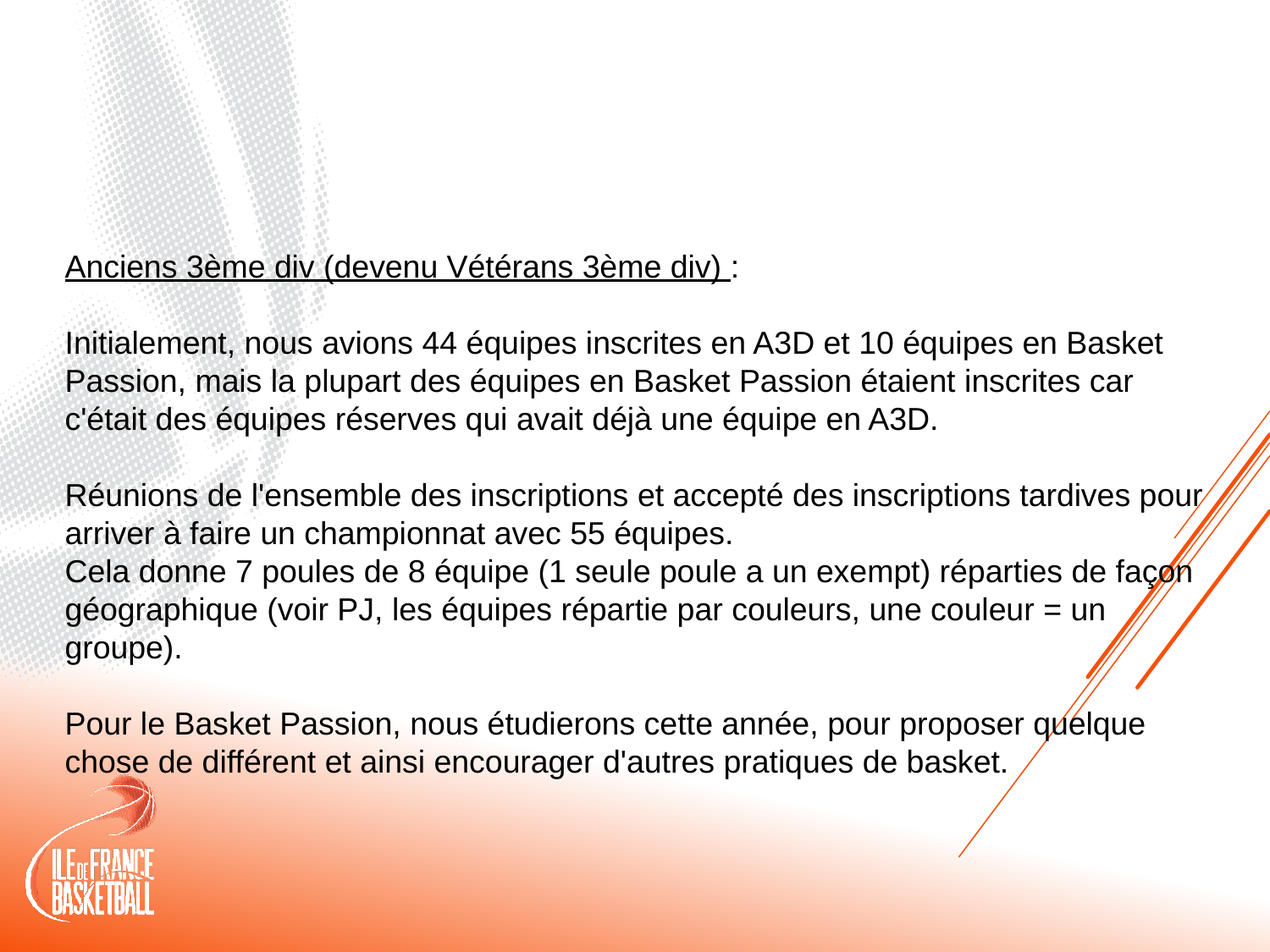

Anciens 3ème div (devenu Vétérans 3ème div) :
Initialement, nous avions 44 équipes inscrites en A3D et 10 équipes en Basket Passion, mais la plupart des équipes en Basket Passion étaient inscrites car c'était des équipes réserves qui avait déjà une équipe en A3D.
Réunions de l'ensemble des inscriptions et accepté des inscriptions tardives pour arriver à faire un championnat avec 55 équipes.
Cela donne 7 poules de 8 équipe (1 seule poule a un exempt) réparties de façon géographique (voir PJ, les équipes répartie par couleurs, une couleur = un groupe).
Pour le Basket Passion, nous étudierons cette année, pour proposer quelque chose de différent et ainsi encourager d'autres pratiques de basket.